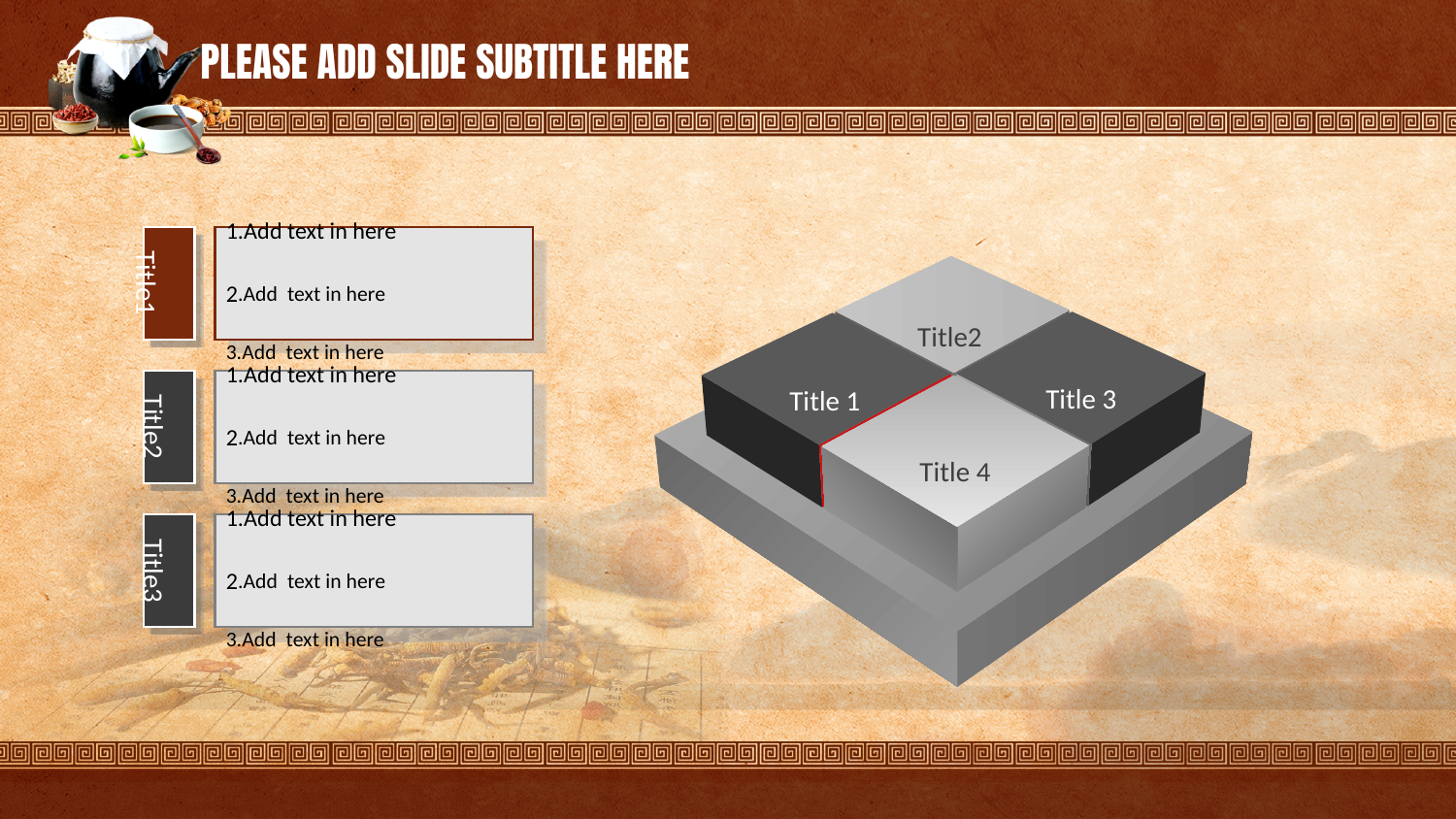

PLEASE ADD SLIDE SUBTITLE HERE

1.Add text in here
2.Add  text in here
3.Add  text in here
Title1

Title2

Title 3

Title 1

Title 4

Title2
1.Add text in here
2.Add  text in here
3.Add  text in here

1.Add text in here
2.Add  text in here
3.Add  text in here

Title3